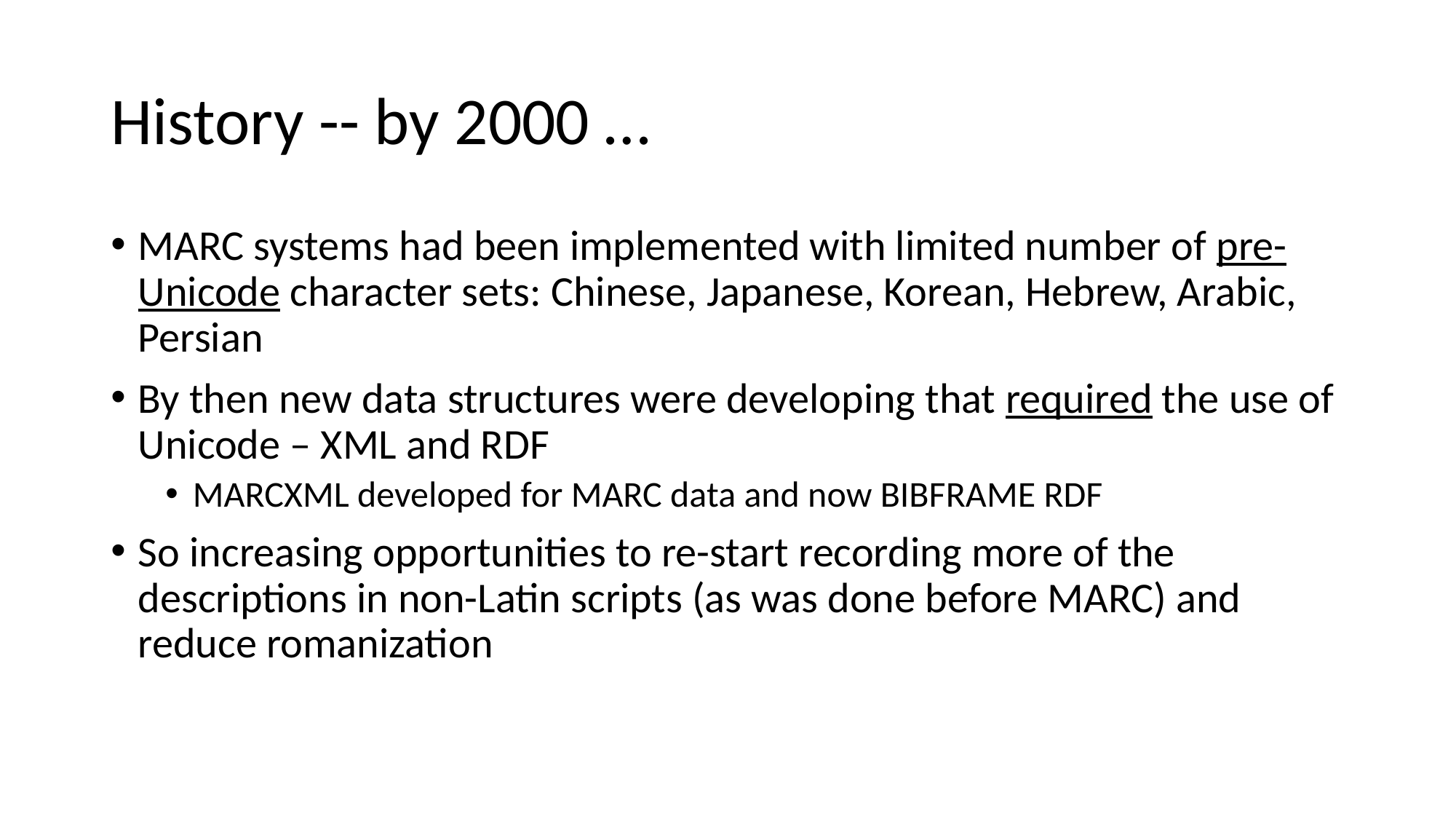

# History -- by 2000 …
MARC systems had been implemented with limited number of pre-Unicode character sets: Chinese, Japanese, Korean, Hebrew, Arabic, Persian
By then new data structures were developing that required the use of Unicode – XML and RDF
MARCXML developed for MARC data and now BIBFRAME RDF
So increasing opportunities to re-start recording more of the descriptions in non-Latin scripts (as was done before MARC) and reduce romanization